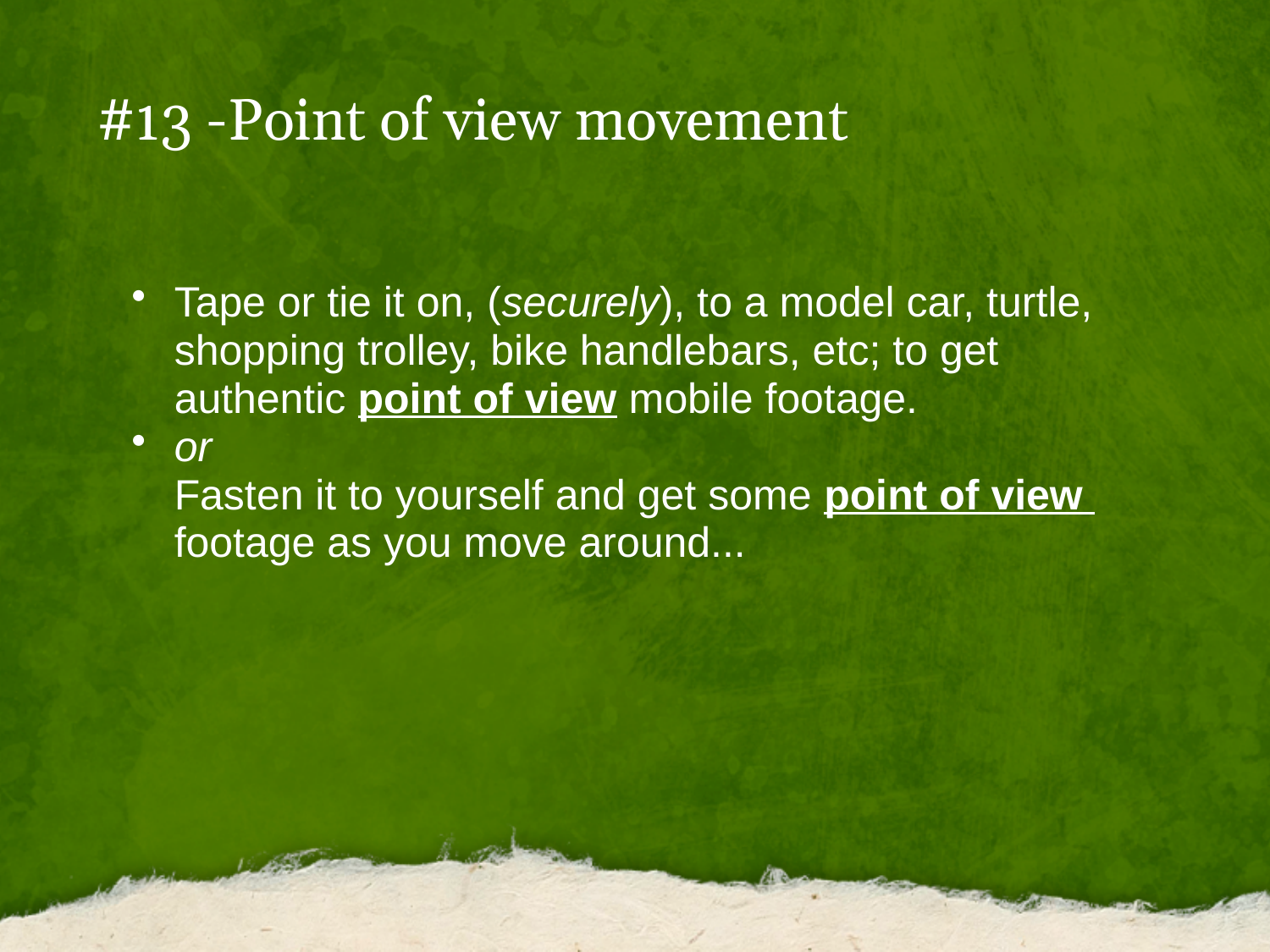

#13 -Point of view movement
Tape or tie it on, (securely), to a model car, turtle, shopping trolley, bike handlebars, etc; to get authentic point of view mobile footage.
or
Fasten it to yourself and get some point of view   footage as you move around...